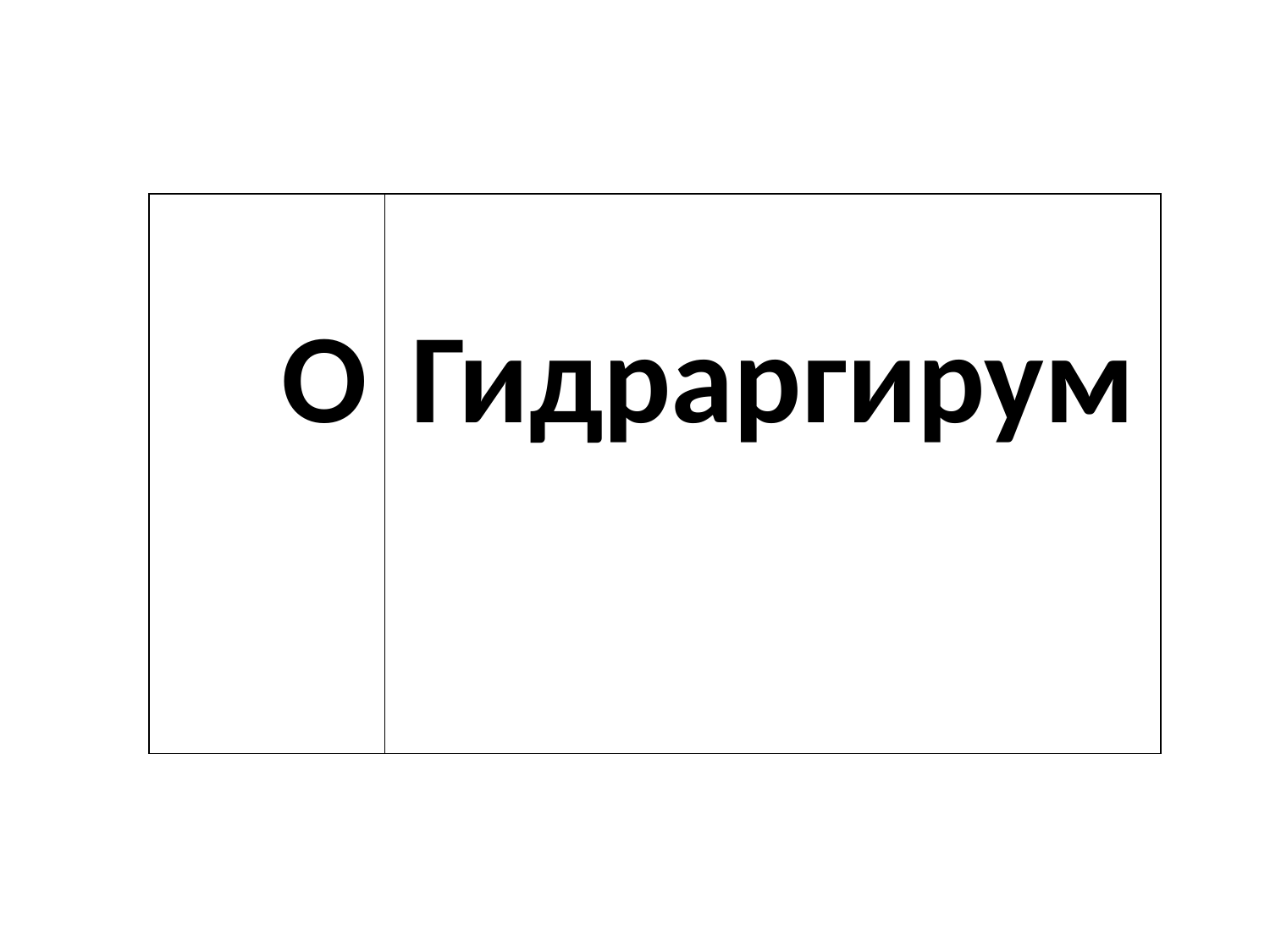

| О | Гидраргирум |
| --- | --- |